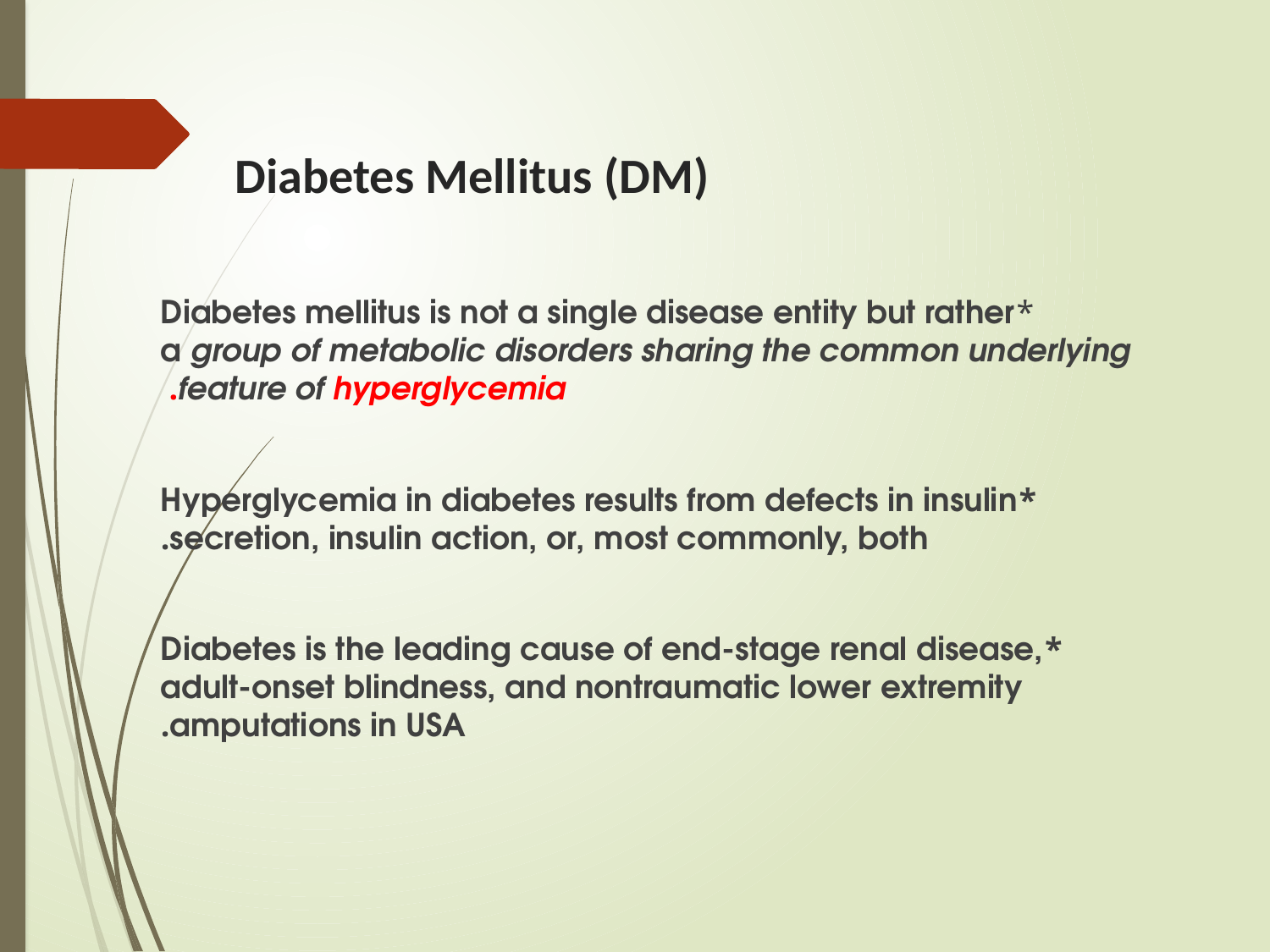

# Diabetes Mellitus (DM)
*Diabetes mellitus is not a single disease entity but rather a group of metabolic disorders sharing the common underlying feature of hyperglycemia.

*Hyperglycemia in diabetes results from defects in insulin secretion, insulin action, or, most commonly, both.

 *Diabetes is the leading cause of end-stage renal disease, adult-onset blindness, and nontraumatic lower extremity amputations in USA.